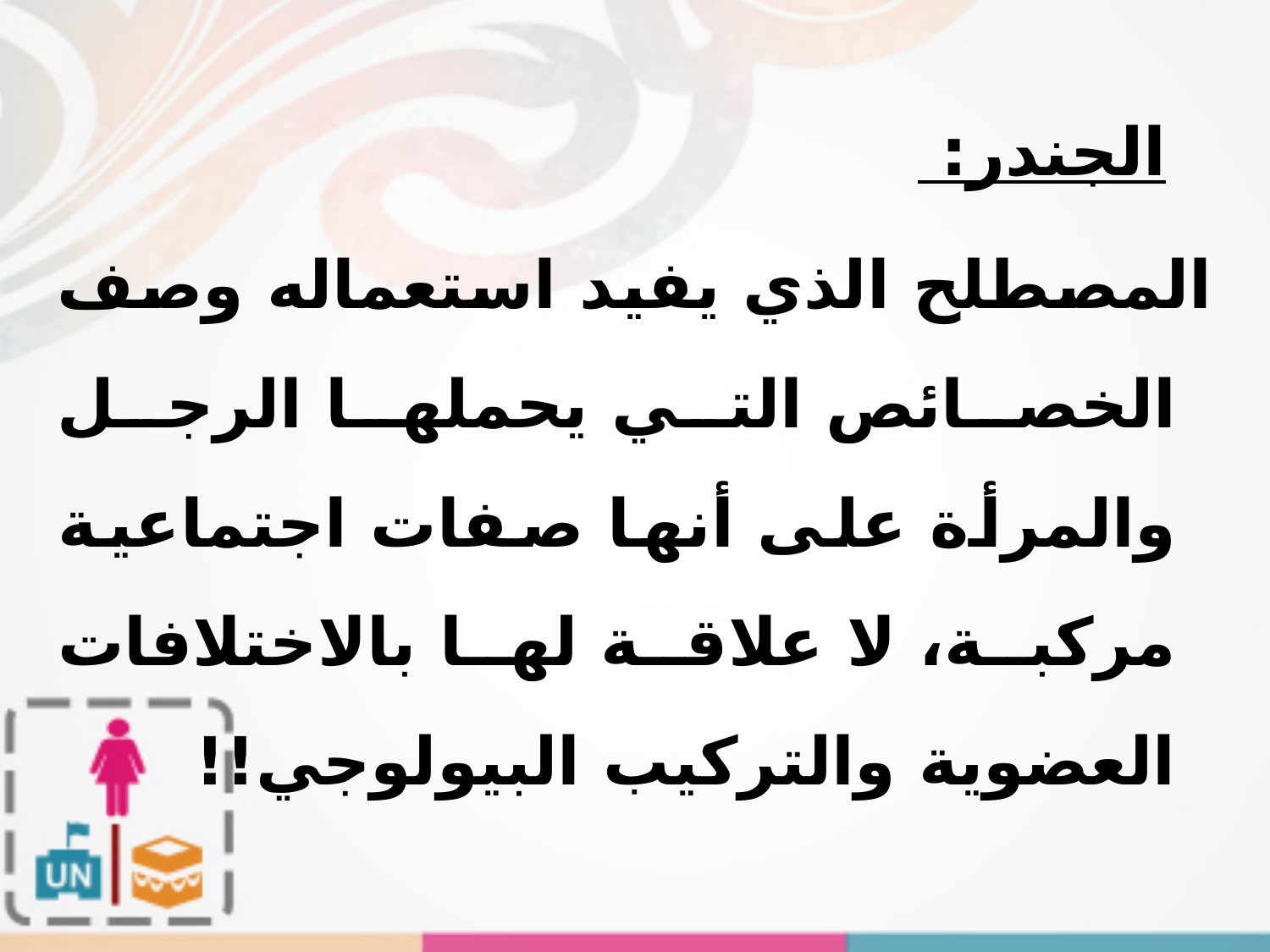

الجندر:
المصطلح الذي يفيد استعماله وصف الخصائص التي يحملها الرجل والمرأة على أنها صفات اجتماعية مركبة، لا علاقة لها بالاختلافات العضوية والتركيب البيولوجي!!